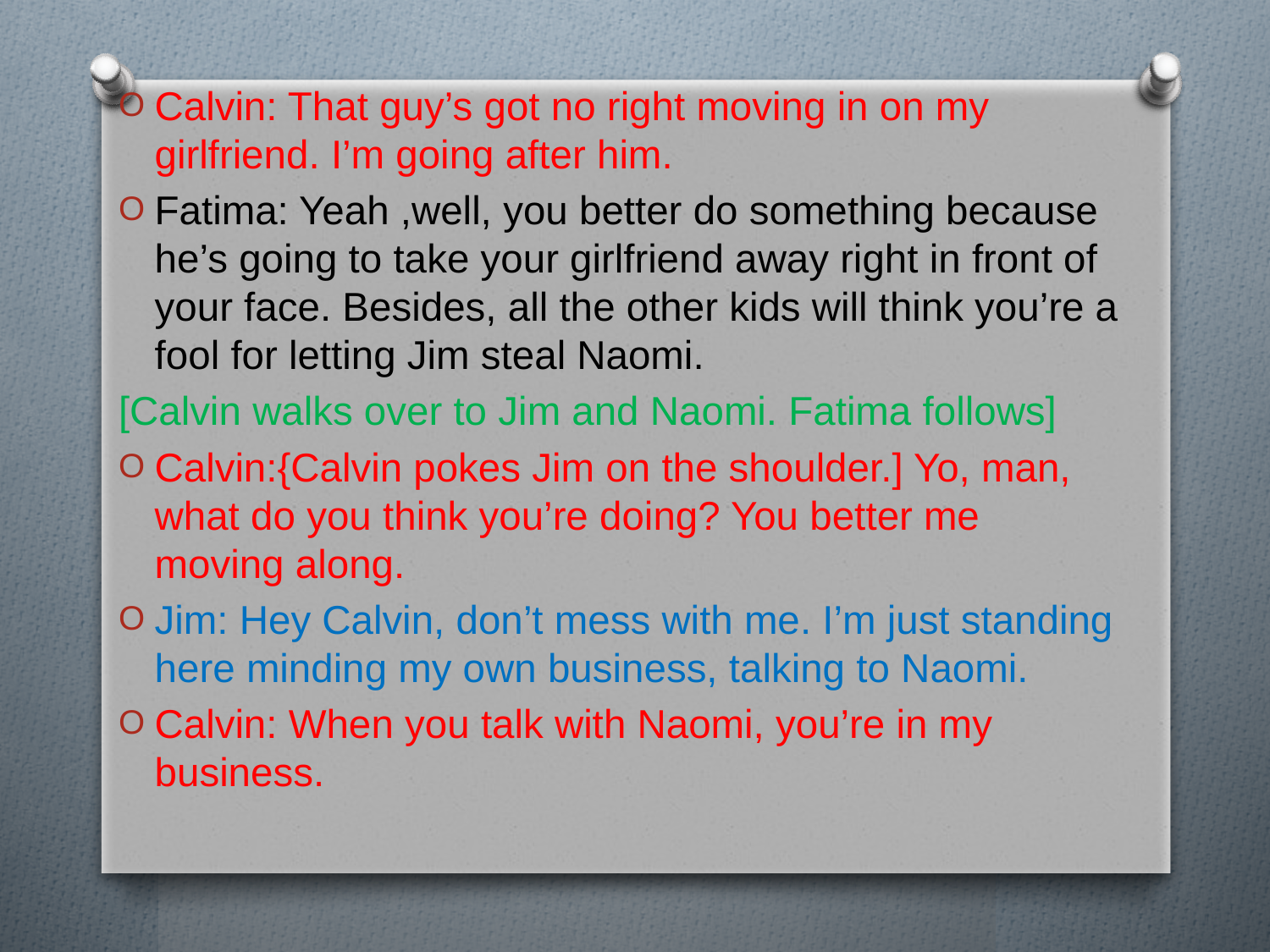

Calvin: That guy’s got no right moving in on my girlfriend. I’m going after him.
Fatima: Yeah ,well, you better do something because he’s going to take your girlfriend away right in front of your face. Besides, all the other kids will think you’re a fool for letting Jim steal Naomi.
[Calvin walks over to Jim and Naomi. Fatima follows]
Calvin:{Calvin pokes Jim on the shoulder.] Yo, man, what do you think you’re doing? You better me moving along.
Jim: Hey Calvin, don’t mess with me. I’m just standing here minding my own business, talking to Naomi.
Calvin: When you talk with Naomi, you’re in my business.